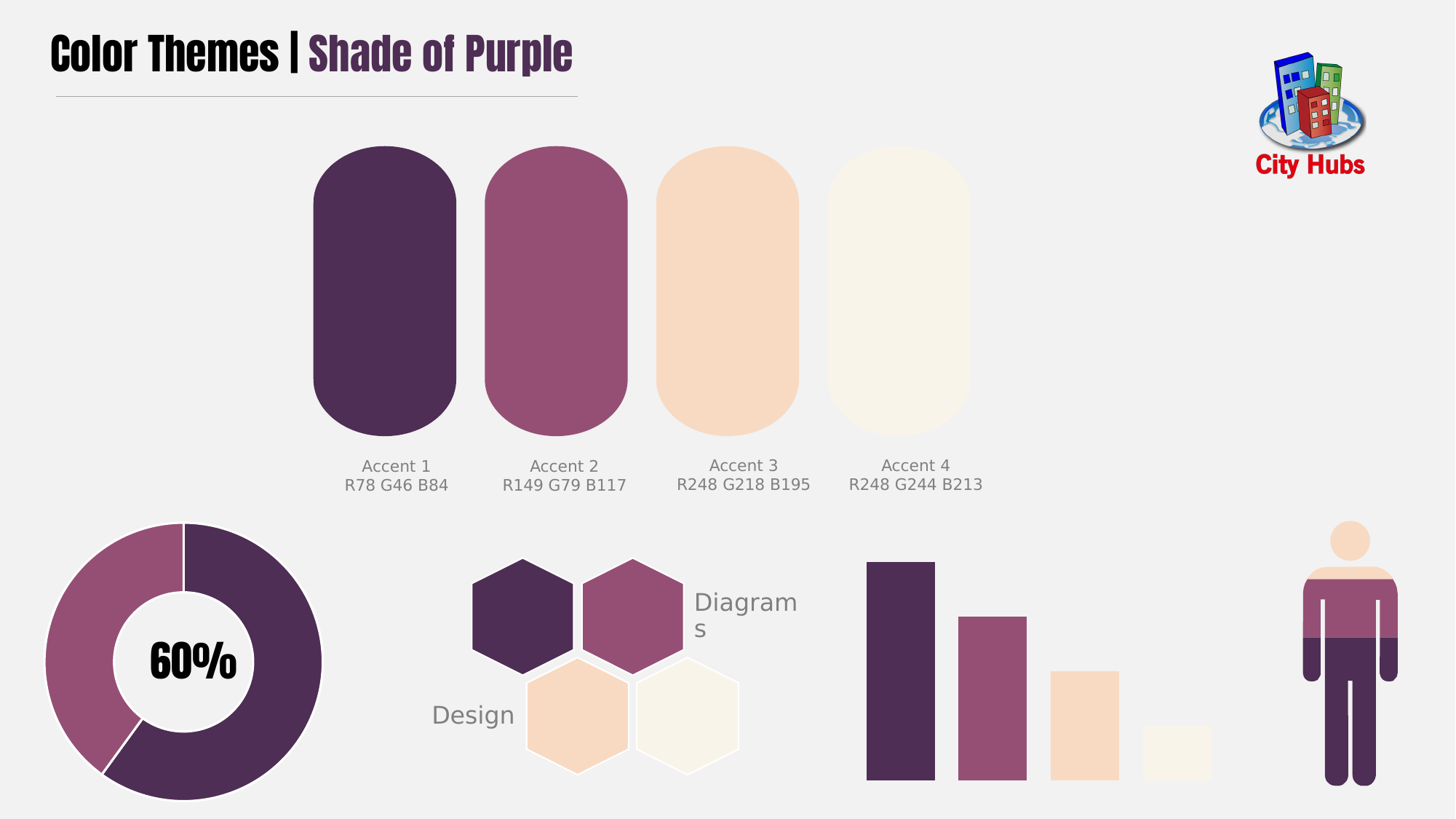

Color Themes | Shade of Purple

Accent 3
R248 G218 B195
Accent 4
R248 G244 B213

Accent 1
R78 G46 B84
Accent 2
R149 G79 B117

### Chart

| Category | Sales |
|---|---|
| 1st Qtr | 0.6 |
| 2nd Qtr | 0.4 |
60%

Diagrams

Design

### Chart

| Category | Series 1 |
|---|---|
| Category 1 | 80.0 |
| Category 2 | 60.0 |
| Category 3 | 40.0 |
| Category 4 | 20.0 |